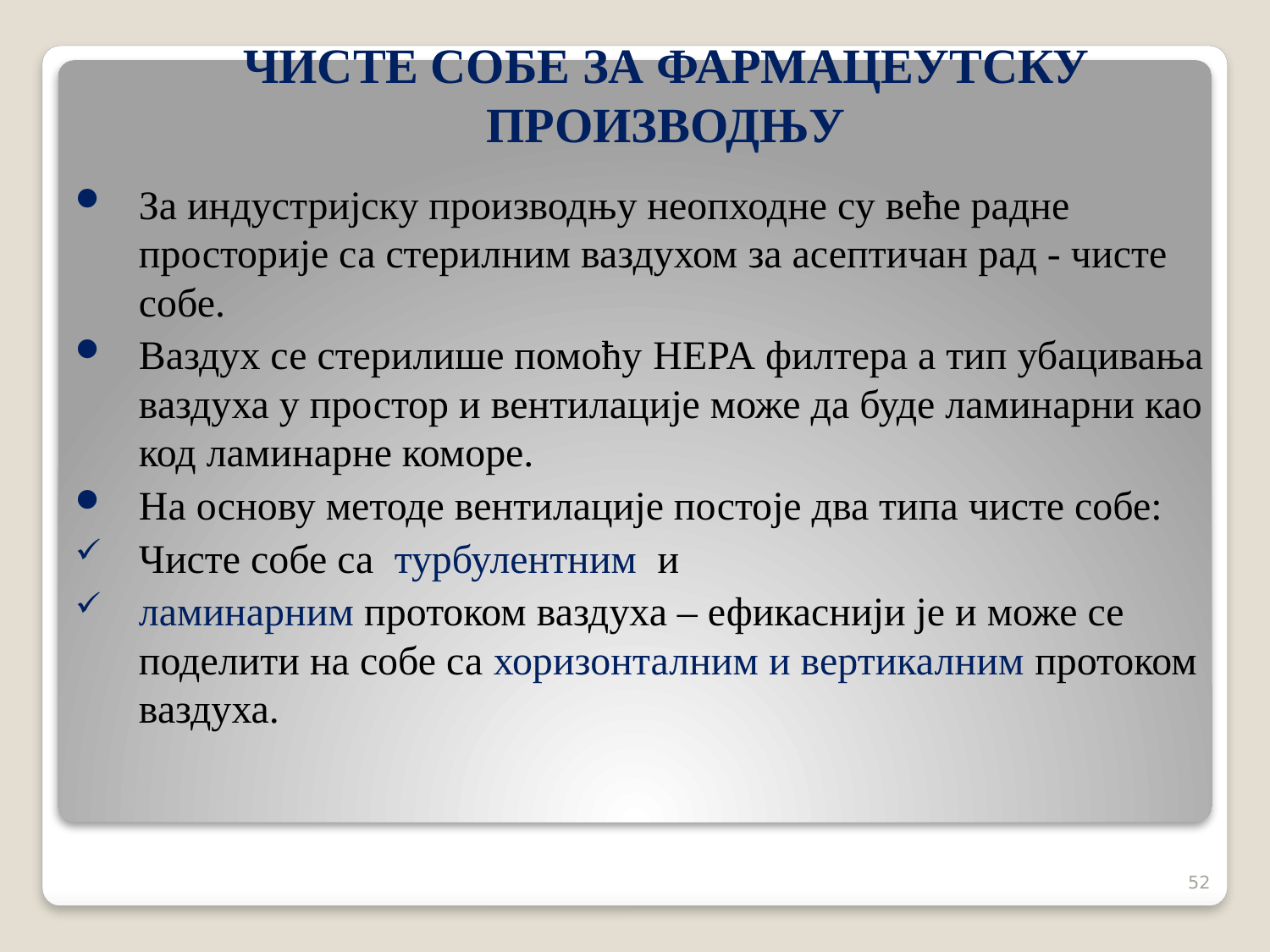

# ЧИСТЕ СОБЕ ЗА ФАРМАЦЕУТСКУ ПРОИЗВОДЊУ
За индустријску производњу неопходне су веће радне просторије са стерилним ваздухом за асептичан рад - чисте собе.
Ваздух се стерилише помоћу HEPA филтера а тип убацивања ваздуха у простор и вентилације може да буде ламинарни као код ламинарне коморе.
На основу методе вентилације постоје два типа чисте собе:
Чисте собе са  турбулентним  и
ламинарним протоком ваздуха – ефикаснији је и може се поделити на собе са хоризонталним и вертикалним протоком ваздуха.
52